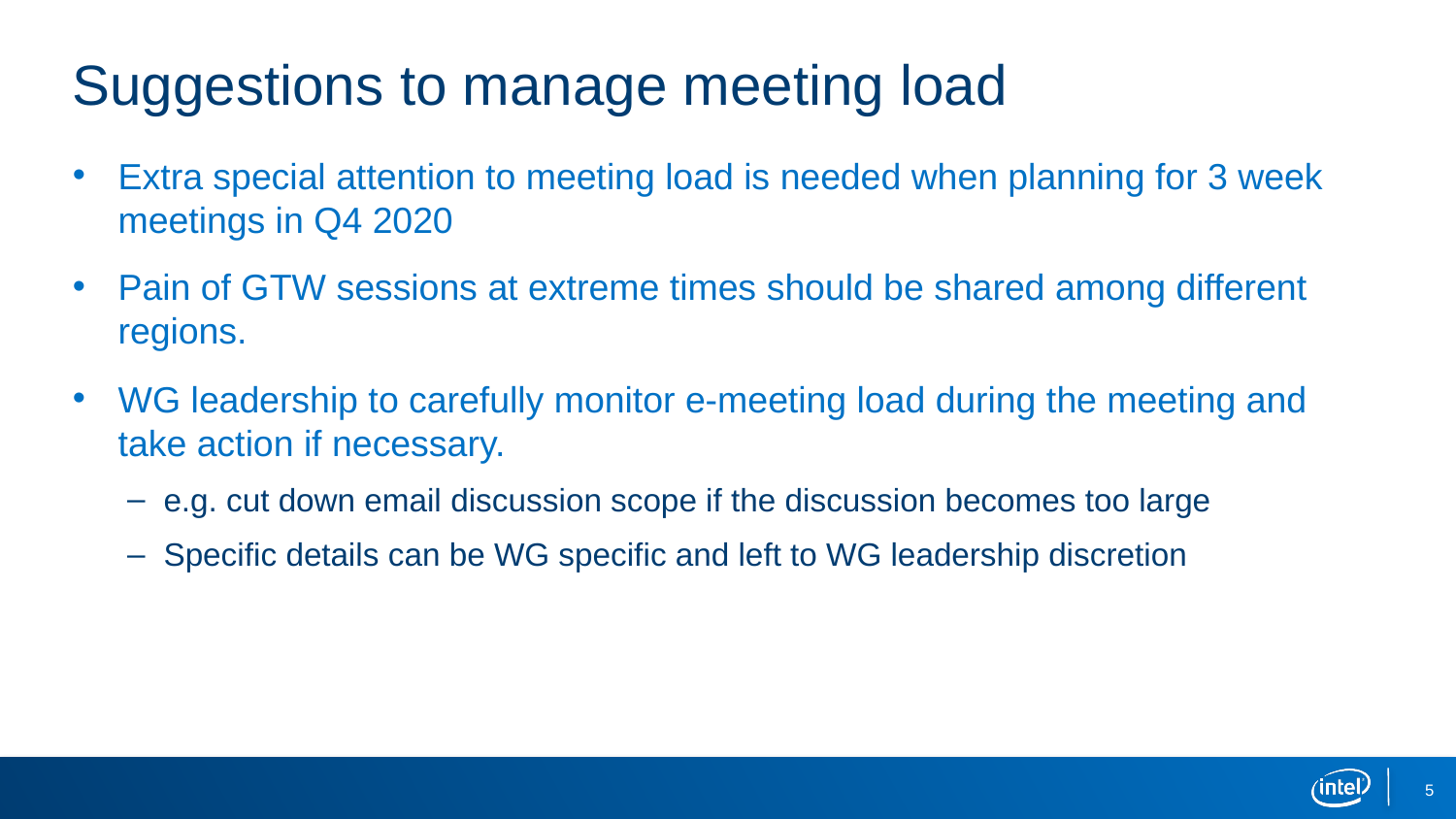

# Suggestions to manage meeting load
Extra special attention to meeting load is needed when planning for 3 week meetings in Q4 2020
Pain of GTW sessions at extreme times should be shared among different regions.
WG leadership to carefully monitor e-meeting load during the meeting and take action if necessary.
e.g. cut down email discussion scope if the discussion becomes too large
Specific details can be WG specific and left to WG leadership discretion
5